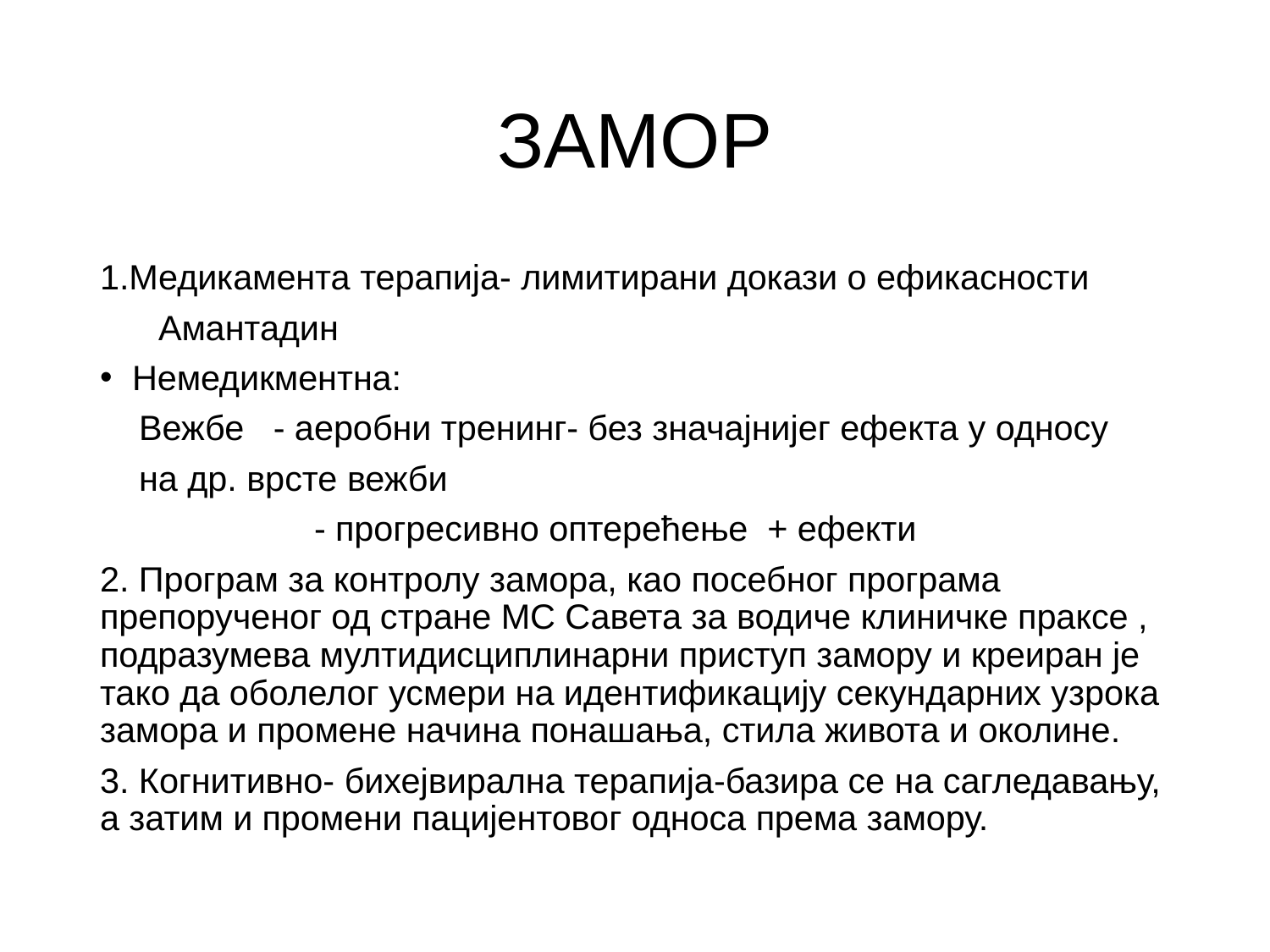

# ЗАМОР
1.Медикамента терапија- лимитирани докази о ефикасности
      Амантадин
Немедикментна:
    Вежбе   - аеробни тренинг- без значајнијег ефекта у односу
    на др. врсте вежби
                      - прогресивно оптерећење  + ефекти
2. Програм за контролу замора, као посебног програма препорученог од стране МС Савета за водиче клиничке праксе , подразумева мултидисциплинарни приступ замору и креиран је тако да оболелог усмери на идентификацију секундарних узрока замора и промене начина понашања, стила живота и околине.
3. Когнитивно- бихејвирална терапија-базира се на сагледавању, а затим и промени пацијентовог односа према замору.